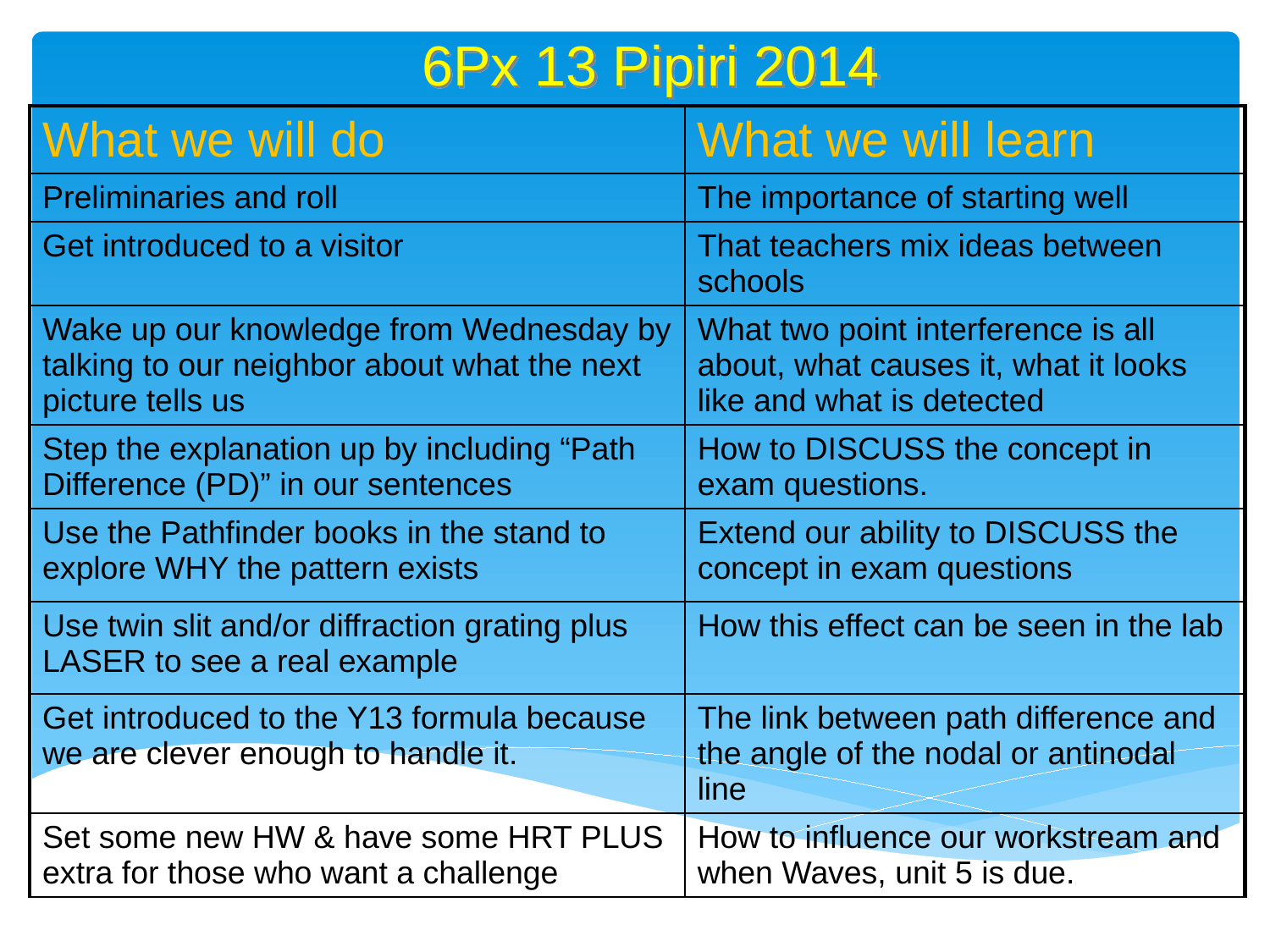

6Px 13 Pipiri 2014
| What we will do | What we will learn |
| --- | --- |
| Preliminaries and roll | The importance of starting well |
| Get introduced to a visitor | That teachers mix ideas between schools |
| Wake up our knowledge from Wednesday by talking to our neighbor about what the next picture tells us | What two point interference is all about, what causes it, what it looks like and what is detected |
| Step the explanation up by including “Path Difference (PD)” in our sentences | How to DISCUSS the concept in exam questions. |
| Use the Pathfinder books in the stand to explore WHY the pattern exists | Extend our ability to DISCUSS the concept in exam questions |
| Use twin slit and/or diffraction grating plus LASER to see a real example | How this effect can be seen in the lab |
| Get introduced to the Y13 formula because we are clever enough to handle it. | The link between path difference and the angle of the nodal or antinodal line |
| Set some new HW & have some HRT PLUS extra for those who want a challenge | How to influence our workstream and when Waves, unit 5 is due. |